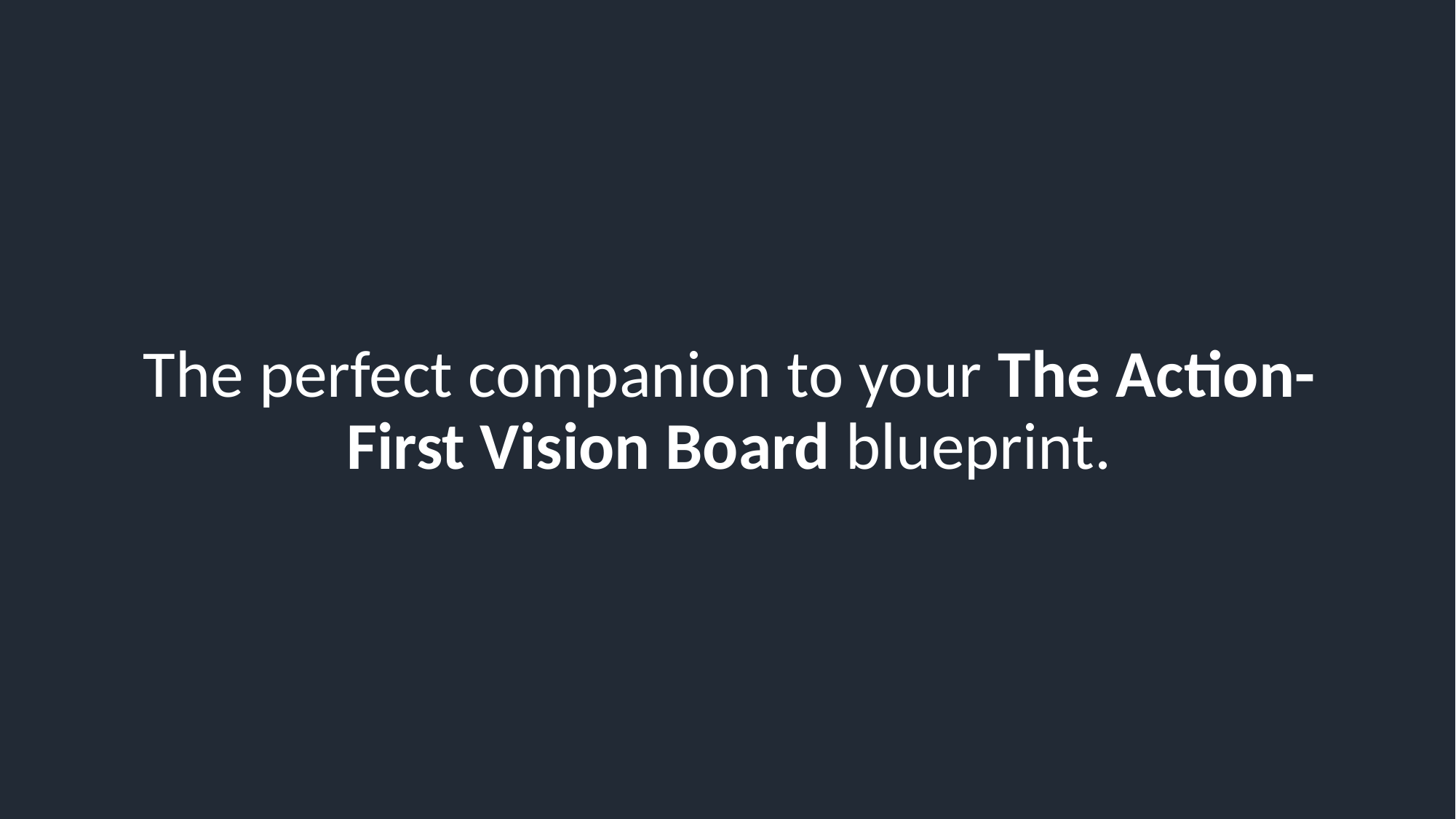

The perfect companion to your The Action-First Vision Board blueprint.